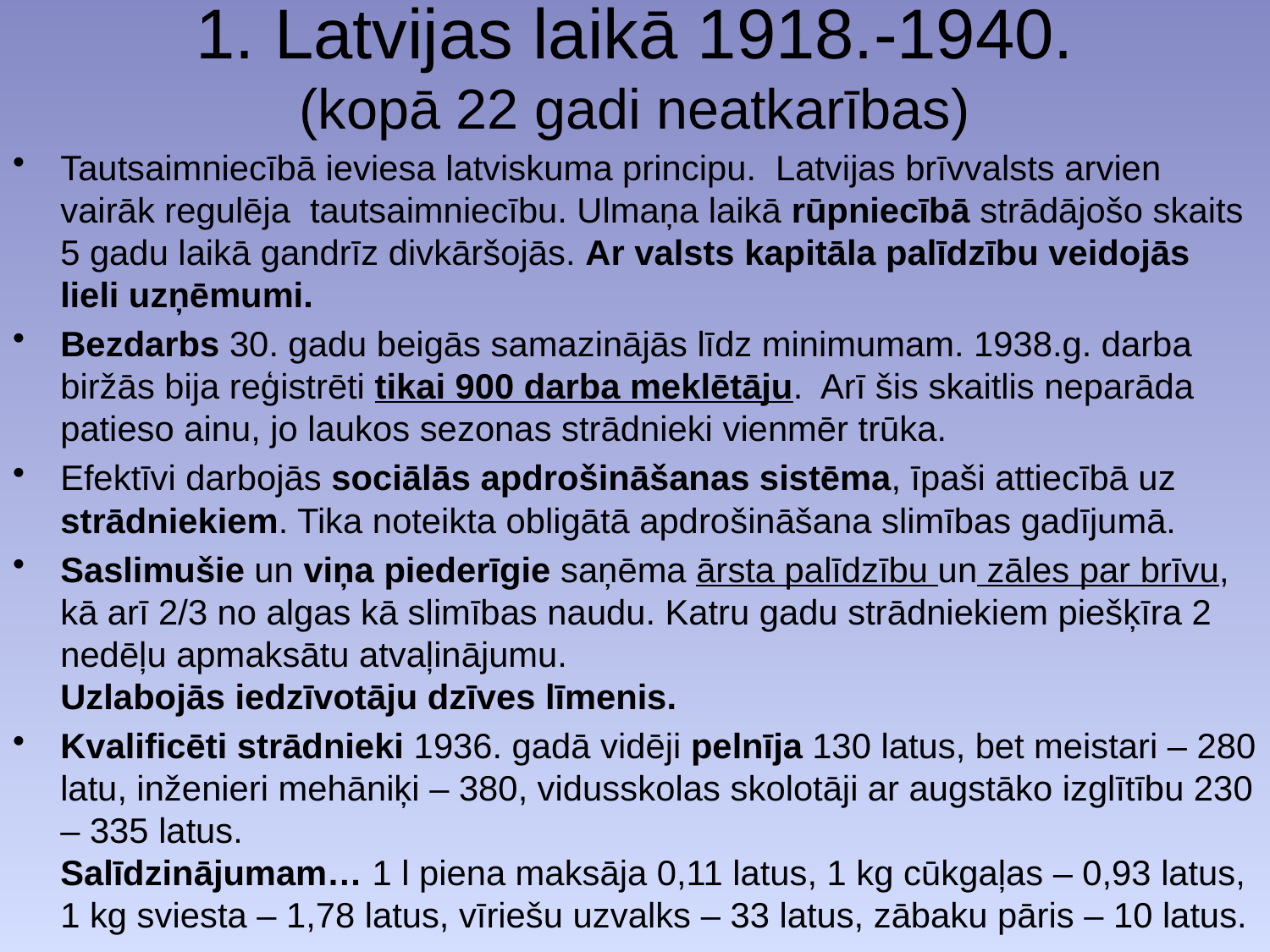

# 1. Latvijas laikā 1918.-1940. (kopā 22 gadi neatkarības)
Tautsaimniecībā ieviesa latviskuma principu.  Latvijas brīvvalsts arvien vairāk regulēja  tautsaimniecību. Ulmaņa laikā rūpniecībā strādājošo skaits  5 gadu laikā gandrīz divkāršojās. Ar valsts kapitāla palīdzību veidojās lieli uzņēmumi.
Bezdarbs 30. gadu beigās samazinājās līdz minimumam. 1938.g. darba biržās bija reģistrēti tikai 900 darba meklētāju.  Arī šis skaitlis neparāda patieso ainu, jo laukos sezonas strādnieki vienmēr trūka.
Efektīvi darbojās sociālās apdrošināšanas sistēma, īpaši attiecībā uz strādniekiem. Tika noteikta obligātā apdrošināšana slimības gadījumā.
Saslimušie un viņa piederīgie saņēma ārsta palīdzību un zāles par brīvu, kā arī 2/3 no algas kā slimības naudu. Katru gadu strādniekiem piešķīra 2 nedēļu apmaksātu atvaļinājumu.
Uzlabojās iedzīvotāju dzīves līmenis.
Kvalificēti strādnieki 1936. gadā vidēji pelnīja 130 latus, bet meistari – 280 latu, inženieri mehāniķi – 380, vidusskolas skolotāji ar augstāko izglītību 230 – 335 latus.
Salīdzinājumam… 1 l piena maksāja 0,11 latus, 1 kg cūkgaļas – 0,93 latus, 1 kg sviesta – 1,78 latus, vīriešu uzvalks – 33 latus, zābaku pāris – 10 latus.